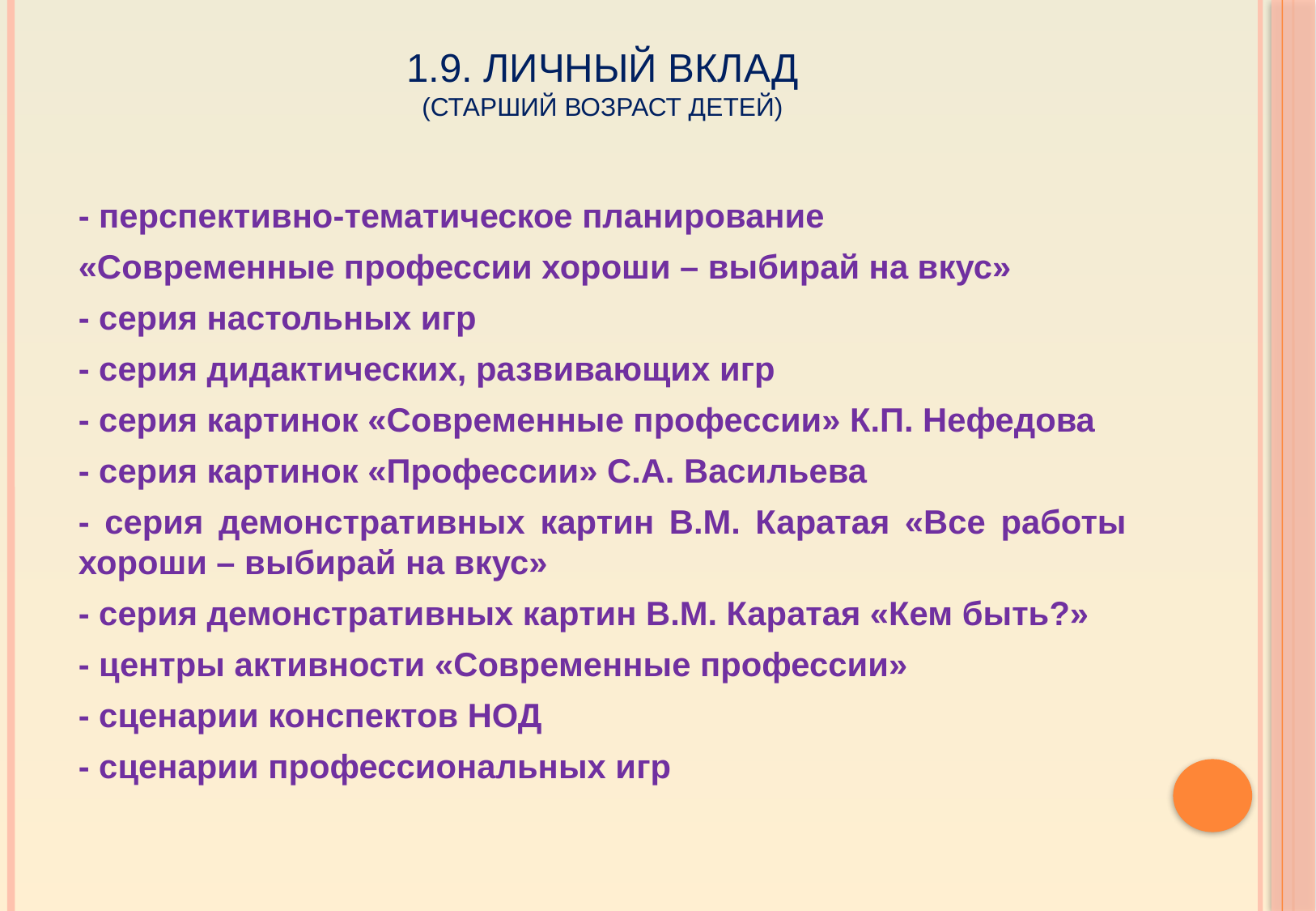

# 1.9. личный вклад (старший возраст детей)
- перспективно-тематическое планирование
«Современные профессии хороши – выбирай на вкус»
- серия настольных игр
- серия дидактических, развивающих игр
- серия картинок «Современные профессии» К.П. Нефедова
- серия картинок «Профессии» С.А. Васильева
- серия демонстративных картин В.М. Каратая «Все работы хороши – выбирай на вкус»
- серия демонстративных картин В.М. Каратая «Кем быть?»
- центры активности «Современные профессии»
- сценарии конспектов НОД
- сценарии профессиональных игр